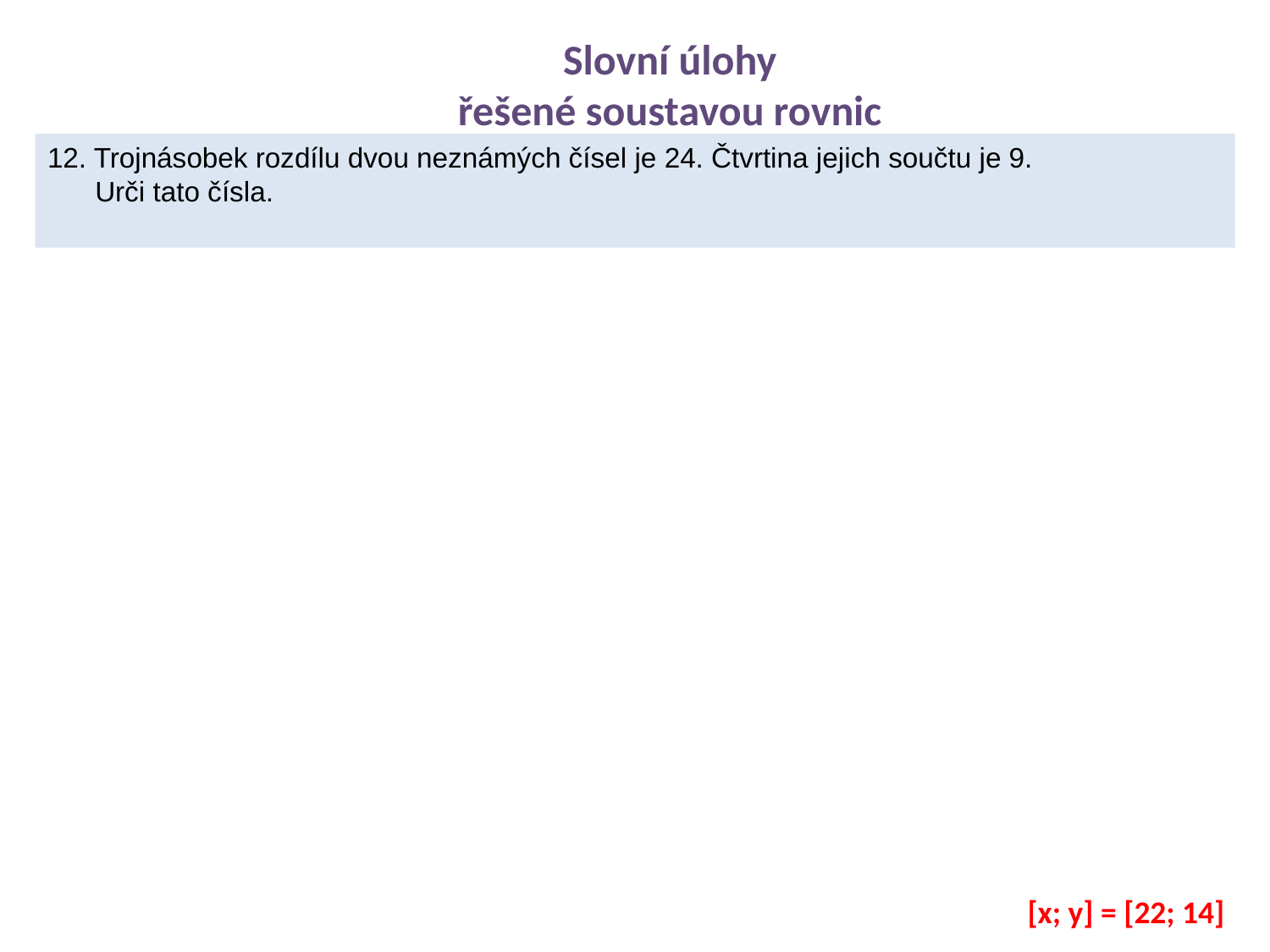

Slovní úlohy
řešené soustavou rovnic

12. Trojnásobek rozdílu dvou neznámých čísel je 24. Čtvrtina jejich součtu je 9.
Urči tato čísla.

[x; y] = [22; 14]